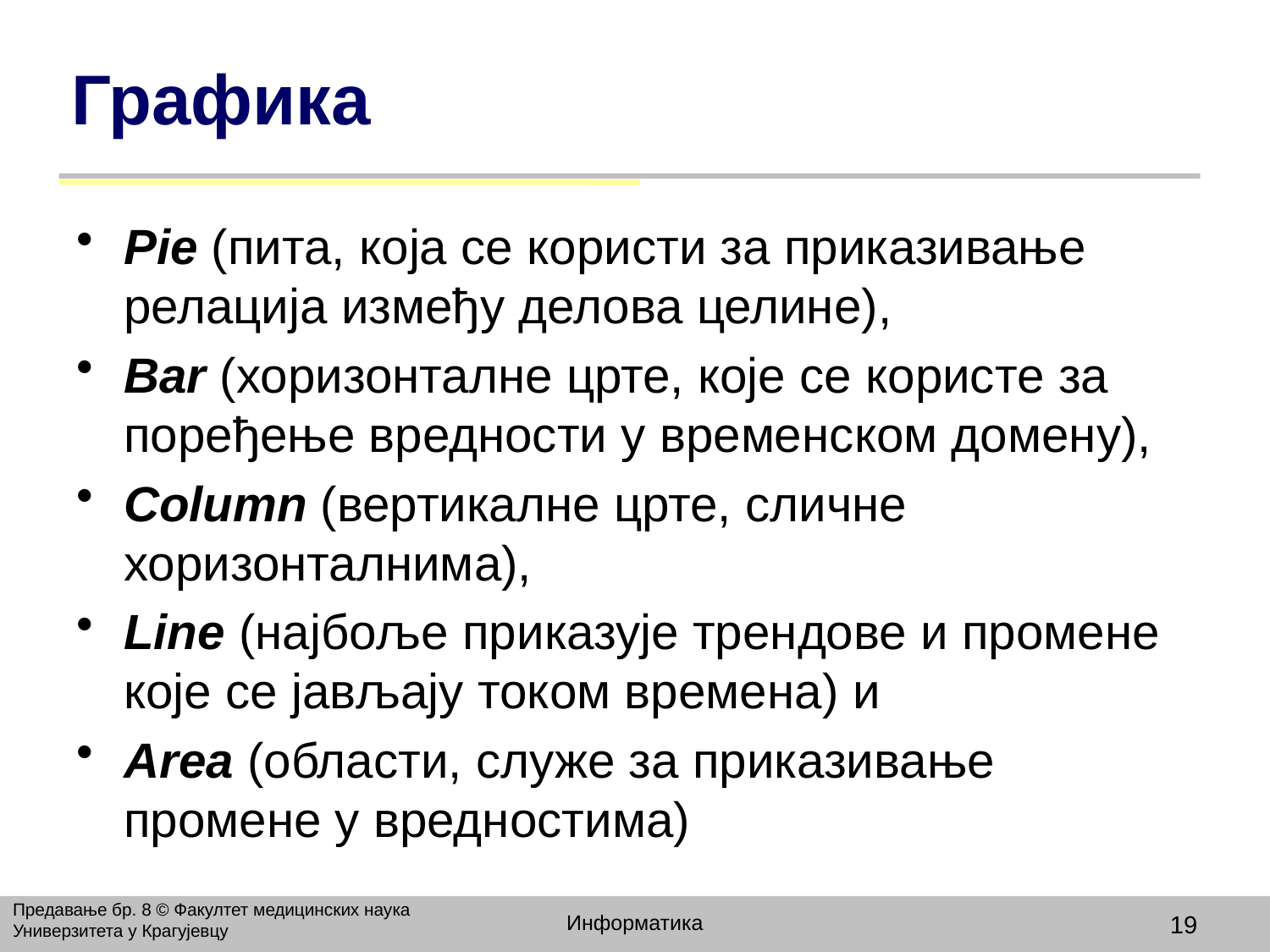

# Графика
Pie (пита, која се користи за приказивање релација између делова целине),
Bar (хоризонталне црте, које се користе за поређење вредности у временском домену),
Column (вертикалне црте, сличне хоризонталнима),
Line (најбоље приказује трендове и промене које се јављају током времена) и
Area (области, служе за приказивање промене у вредностима)
Предавање бр. 8 © Факултет медицинских наука Универзитета у Крагујевцу
Информатика
19